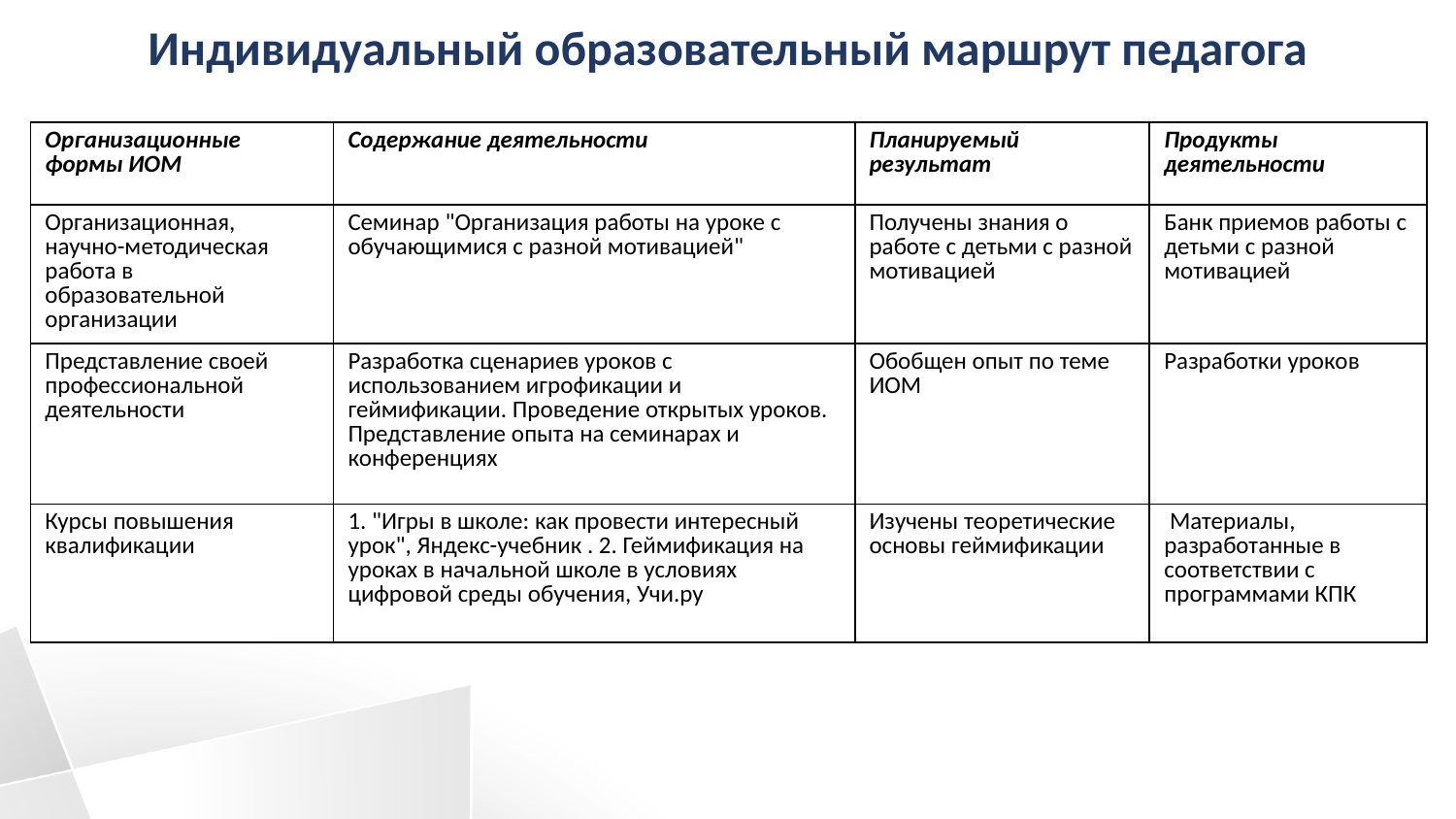

# Индивидуальный образовательный маршрут педагога
| Организационные формы ИОМ | Содержание деятельности | Планируемый результат | Продукты деятельности |
| --- | --- | --- | --- |
| Организационная, научно-методическая работа в образовательной организации | Семинар "Организация работы на уроке с обучающимися с разной мотивацией" | Получены знания о работе с детьми с разной мотивацией | Банк приемов работы с детьми с разной мотивацией |
| Представление своей профессиональной деятельности | Разработка сценариев уроков с использованием игрофикации и геймификации. Проведение открытых уроков. Представление опыта на семинарах и конференциях | Обобщен опыт по теме ИОМ | Разработки уроков |
| Курсы повышения квалификации | 1. "Игры в школе: как провести интересный урок", Яндекс-учебник . 2. Геймификация на уроках в начальной школе в условиях цифровой среды обучения, Учи.ру | Изучены теоретические основы геймификации | Материалы, разработанные в соответствии с программами КПК |